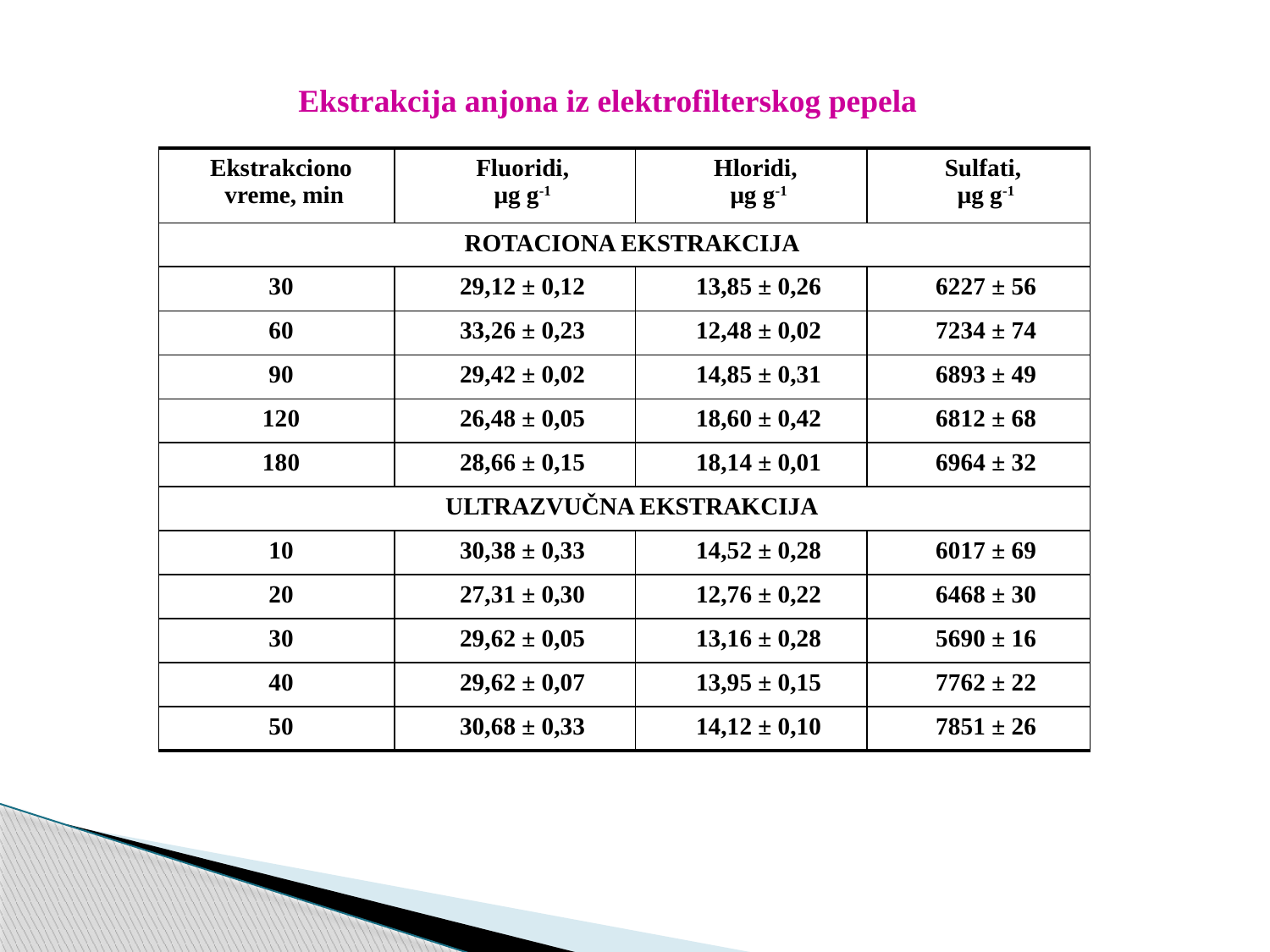

Ekstrakcija anjona iz elektrofilterskog pepela
| Ekstrakciono vreme, min | Fluoridi, μg g-1 | Hloridi, μg g-1 | Sulfati, μg g-1 |
| --- | --- | --- | --- |
| ROTACIONA EKSTRAKCIJA |  |  |  |
| 30 | 29,12 ± 0,12 | 13,85 ± 0,26 | 6227 ± 56 |
| 60 | 33,26 ± 0,23 | 12,48 ± 0,02 | 7234 ± 74 |
| 90 | 29,42 ± 0,02 | 14,85 ± 0,31 | 6893 ± 49 |
| 120 | 26,48 ± 0,05 | 18,60 ± 0,42 | 6812 ± 68 |
| 180 | 28,66 ± 0,15 | 18,14 ± 0,01 | 6964 ± 32 |
| ULTRAZVUČNA EKSTRAKCIJA |  |  |  |
| 10 | 30,38 ± 0,33 | 14,52 ± 0,28 | 6017 ± 69 |
| 20 | 27,31 ± 0,30 | 12,76 ± 0,22 | 6468 ± 30 |
| 30 | 29,62 ± 0,05 | 13,16 ± 0,28 | 5690 ± 16 |
| 40 | 29,62 ± 0,07 | 13,95 ± 0,15 | 7762 ± 22 |
| 50 | 30,68 ± 0,33 | 14,12 ± 0,10 | 7851 ± 26 |